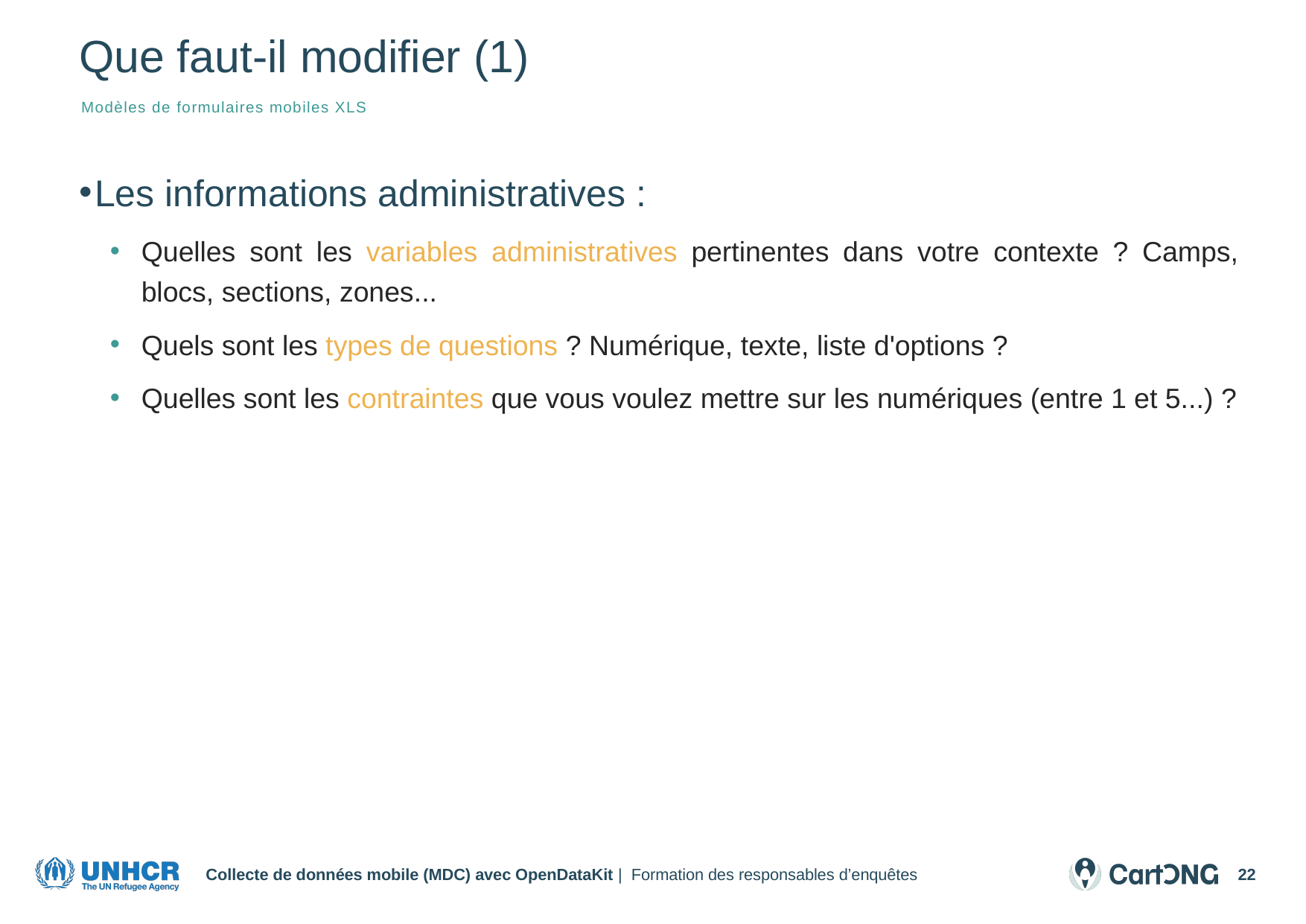

# Que faut-il modifier (1)
Modèles de formulaires mobiles XLS
Les informations administratives :
Quelles sont les variables administratives pertinentes dans votre contexte ? Camps, blocs, sections, zones...
Quels sont les types de questions ? Numérique, texte, liste d'options ?
Quelles sont les contraintes que vous voulez mettre sur les numériques (entre 1 et 5...) ?
Collecte de données mobile (MDC) avec OpenDataKit |  Formation des responsables d’enquêtes
22